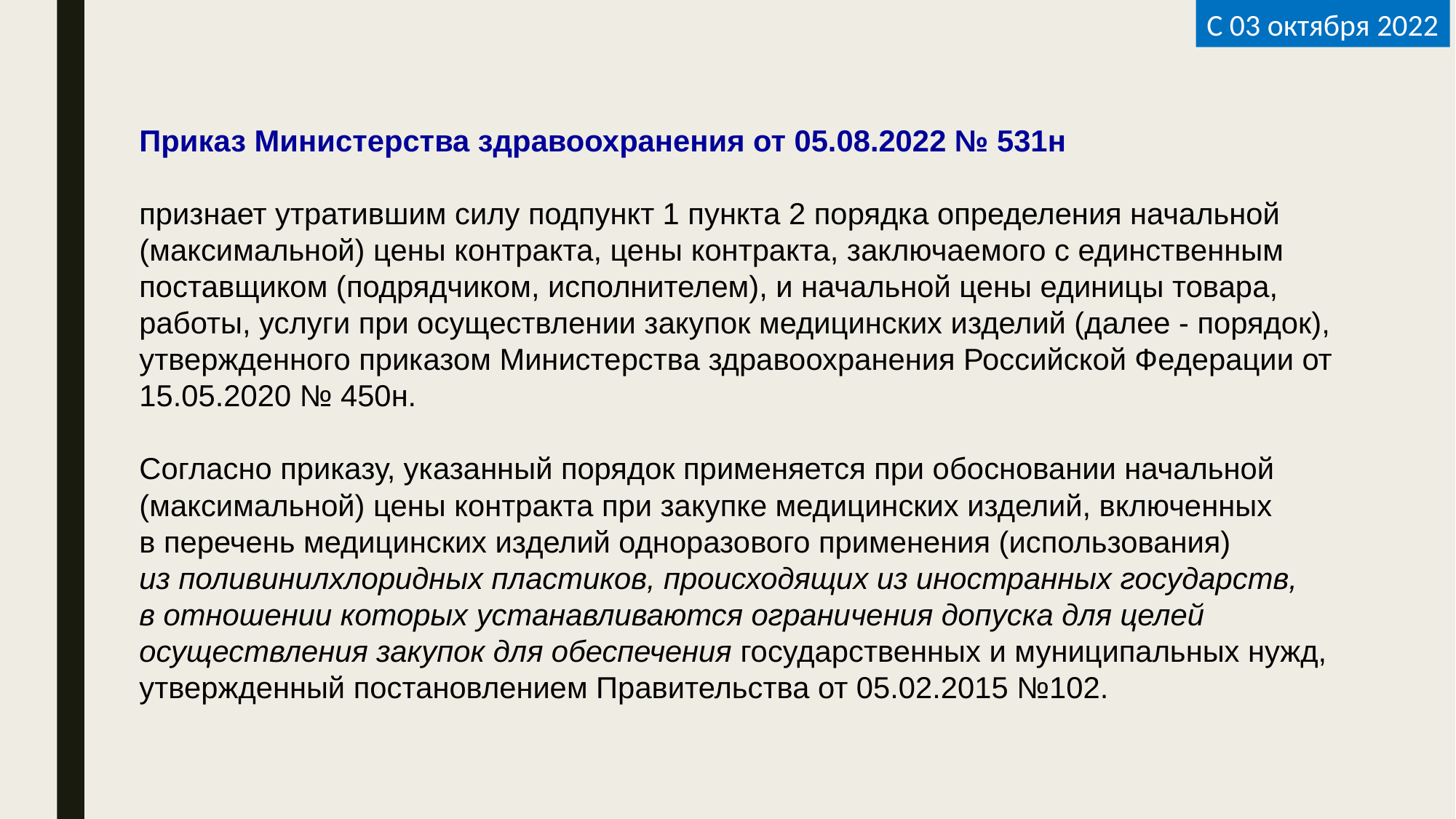

С 03 октября 2022
Приказ Министерства здравоохранения от 05.08.2022 № 531н

признает утратившим силу подпункт 1 пункта 2 порядка определения начальной (максимальной) цены контракта, цены контракта, заключаемого с единственным поставщиком (подрядчиком, исполнителем), и начальной цены единицы товара, работы, услуги при осуществлении закупок медицинских изделий (далее - порядок), утвержденного приказом Министерства здравоохранения Российской Федерации от 15.05.2020 № 450н.

Согласно приказу, указанный порядок применяется при обосновании начальной (максимальной) цены контракта при закупке медицинских изделий, включенных в перечень медицинских изделий одноразового применения (использования) из поливинилхлоридных пластиков, происходящих из иностранных государств, в отношении которых устанавливаются ограничения допуска для целей осуществления закупок для обеспечения государственных и муниципальных нужд, утвержденный постановлением Правительства от 05.02.2015 №102.